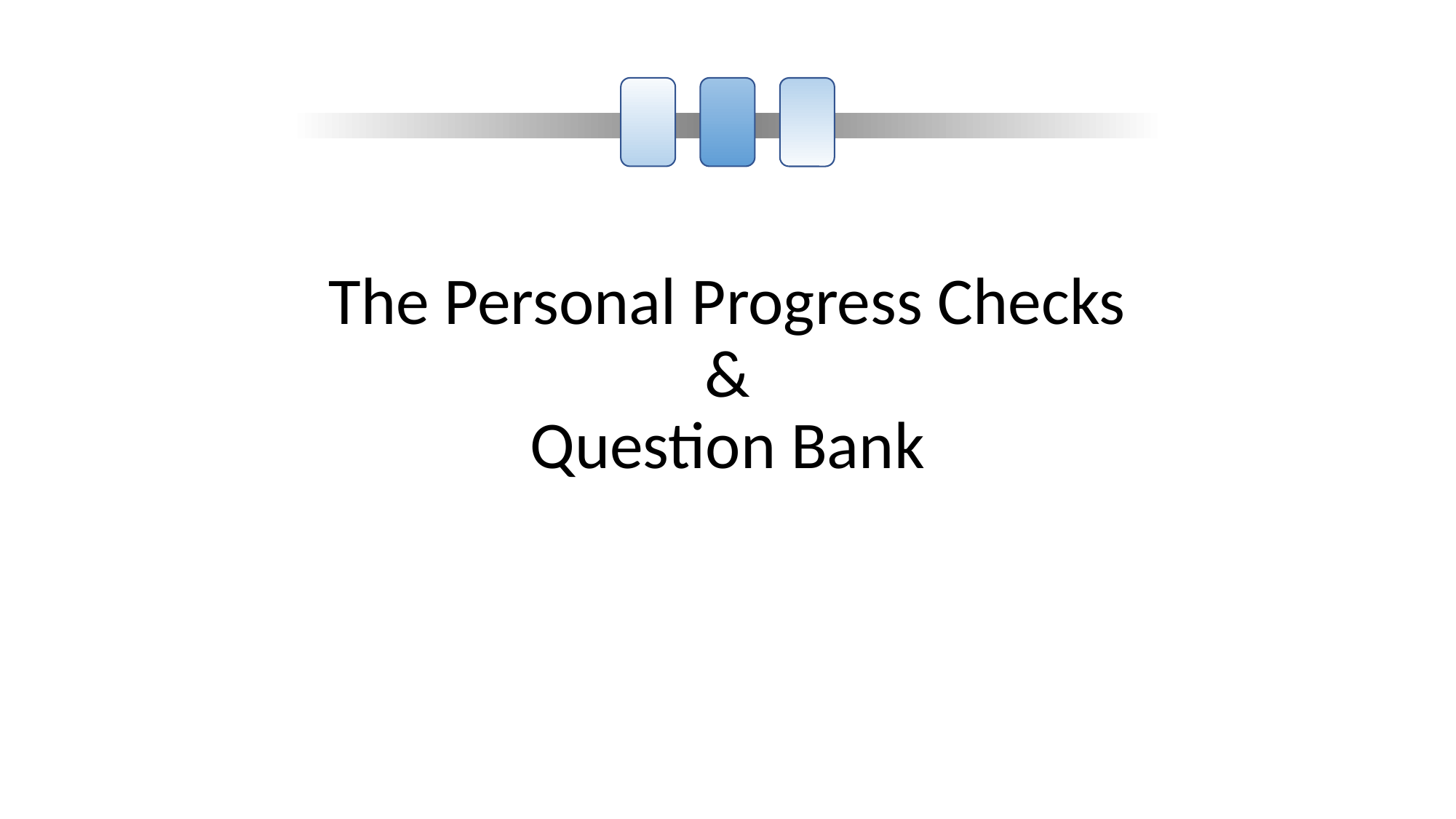

# The Personal Progress Checks & Question Bank